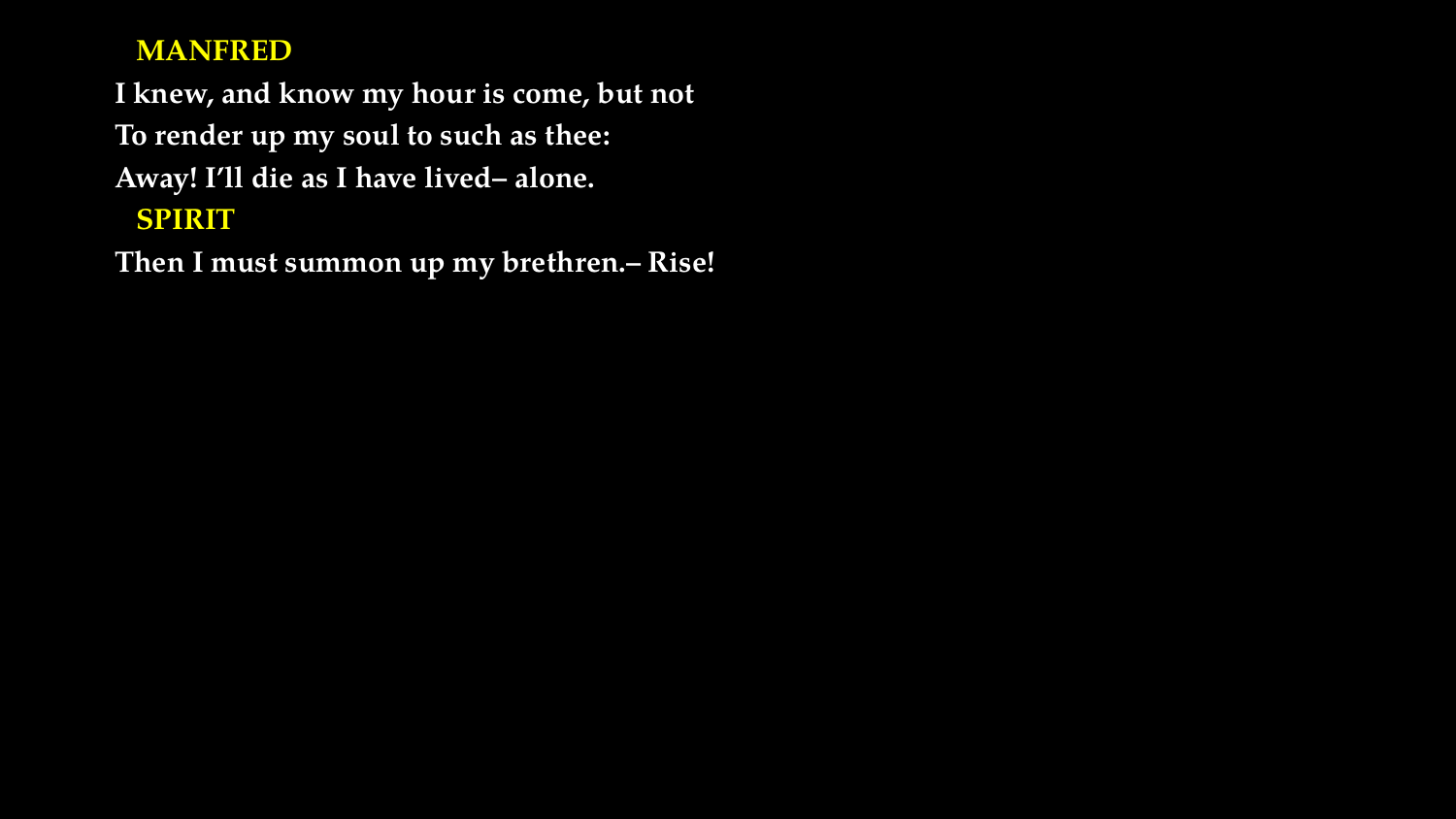

# Manfred I knew, and know my hour is come, but not To render up my soul to such as thee: Away! I’ll die as I have lived– alone. SPIRIT Then I must summon up my brethren.– Rise!